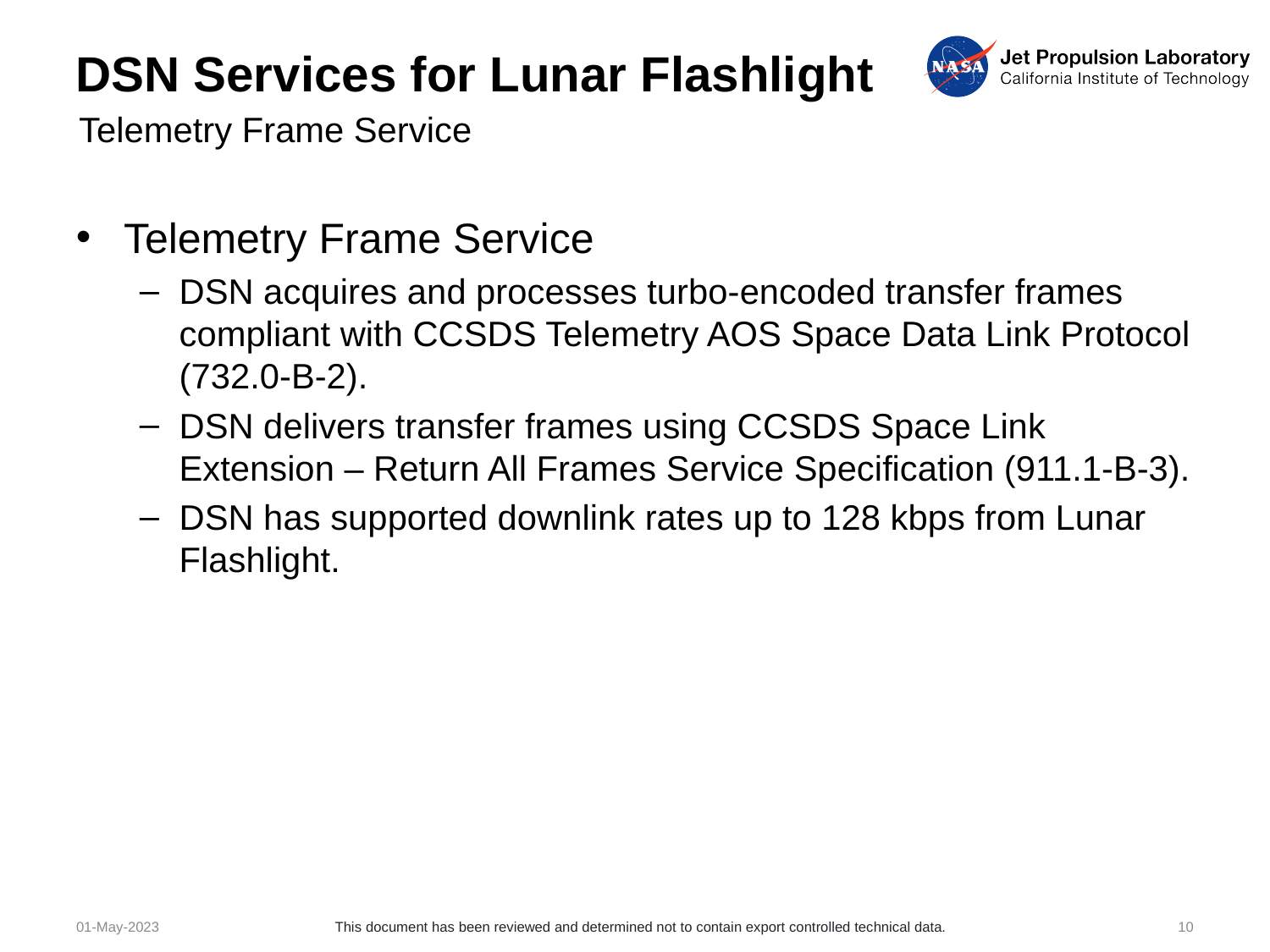

# DSN Services for Lunar Flashlight
Telemetry Frame Service
Telemetry Frame Service
DSN acquires and processes turbo-encoded transfer frames compliant with CCSDS Telemetry AOS Space Data Link Protocol (732.0-B-2).
DSN delivers transfer frames using CCSDS Space Link Extension – Return All Frames Service Specification (911.1-B-3).
DSN has supported downlink rates up to 128 kbps from Lunar Flashlight.
01-May-2023
This document has been reviewed and determined not to contain export controlled technical data.
10